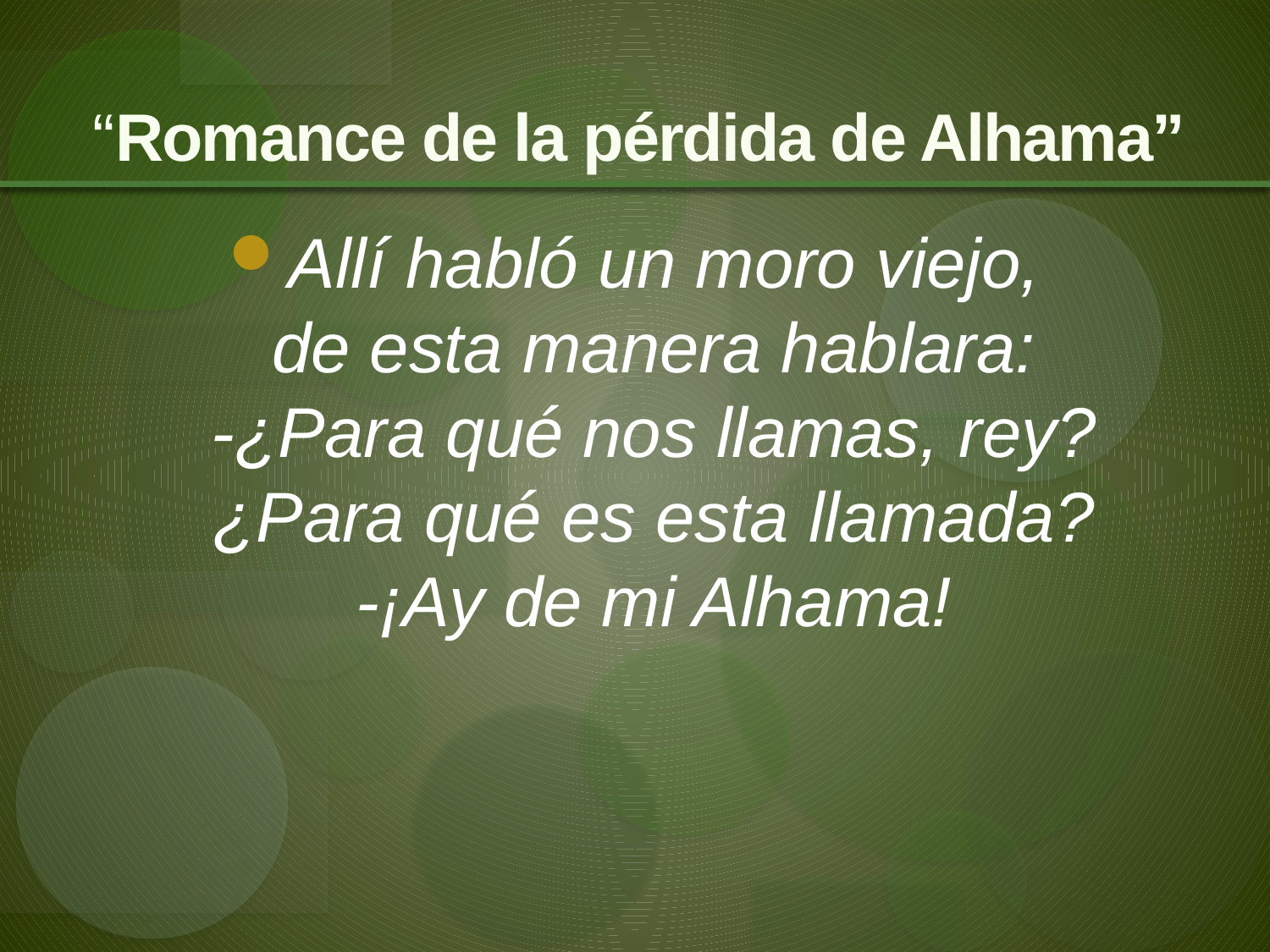

# “Romance de la pérdida de Alhama”
Allí habló un moro viejo,
de esta manera hablara:
-¿Para qué nos llamas, rey?
¿Para qué es esta llamada?
-¡Ay de mi Alhama!